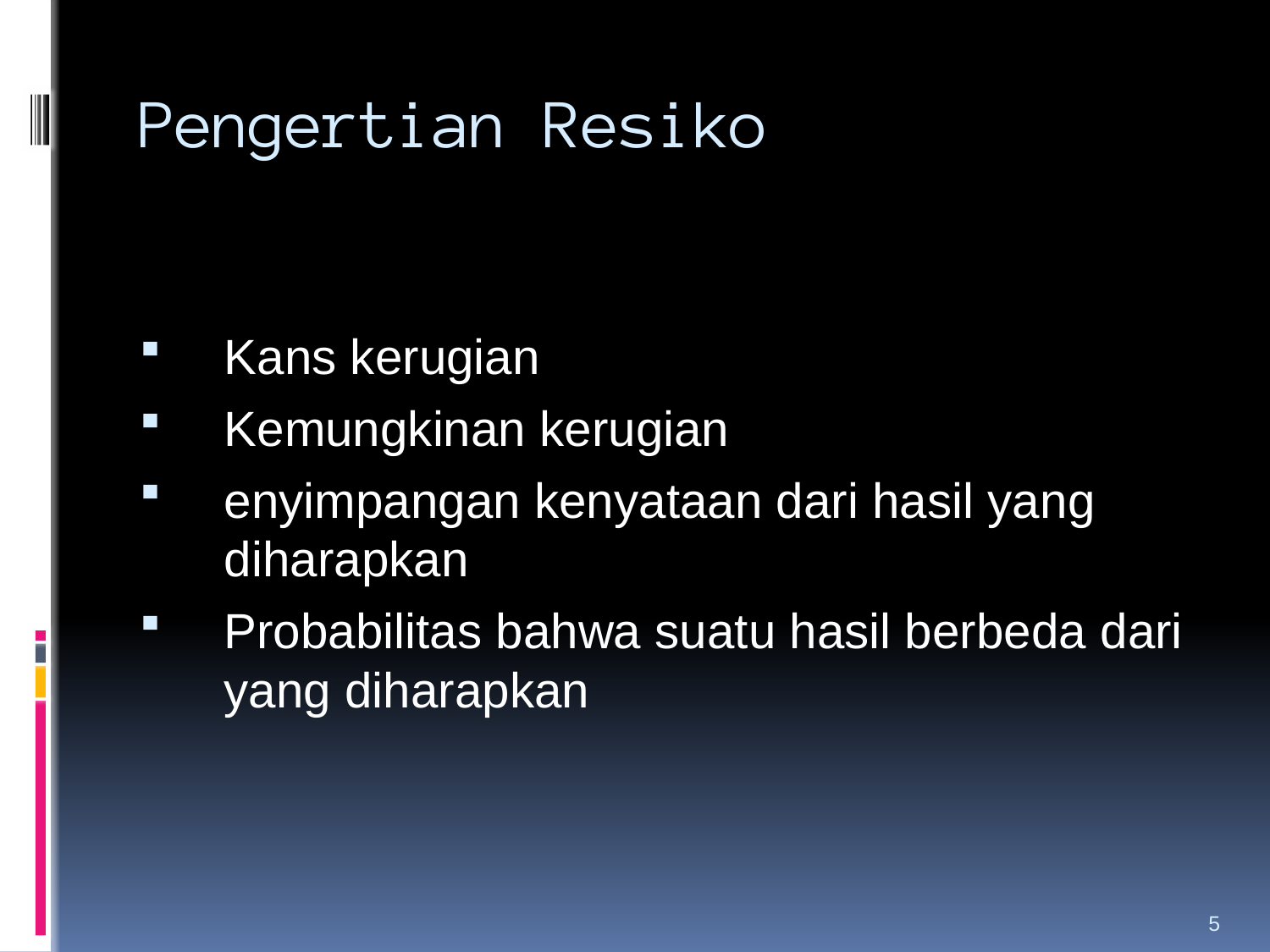

# Pengertian Resiko

Kans kerugian
Kemungkinan kerugian
enyimpangan kenyataan dari hasil yang diharapkan
Probabilitas bahwa suatu hasil berbeda dari yang diharapkan
5